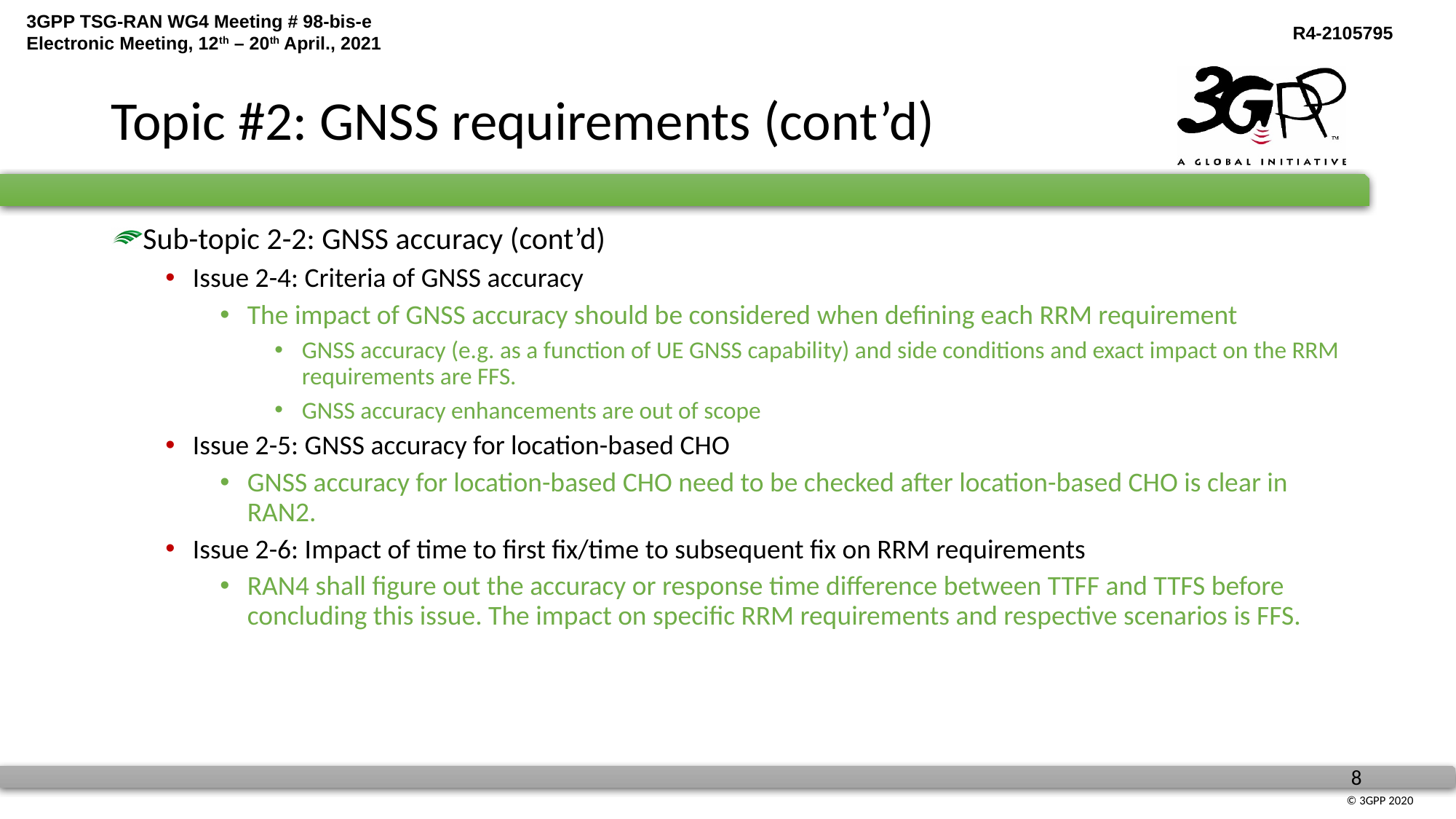

# Topic #2: GNSS requirements (cont’d)
Sub-topic 2-2: GNSS accuracy (cont’d)
Issue 2-4: Criteria of GNSS accuracy
The impact of GNSS accuracy should be considered when defining each RRM requirement
GNSS accuracy (e.g. as a function of UE GNSS capability) and side conditions and exact impact on the RRM requirements are FFS.
GNSS accuracy enhancements are out of scope
Issue 2-5: GNSS accuracy for location-based CHO
GNSS accuracy for location-based CHO need to be checked after location-based CHO is clear in RAN2.
Issue 2-6: Impact of time to first fix/time to subsequent fix on RRM requirements
RAN4 shall figure out the accuracy or response time difference between TTFF and TTFS before concluding this issue. The impact on specific RRM requirements and respective scenarios is FFS.